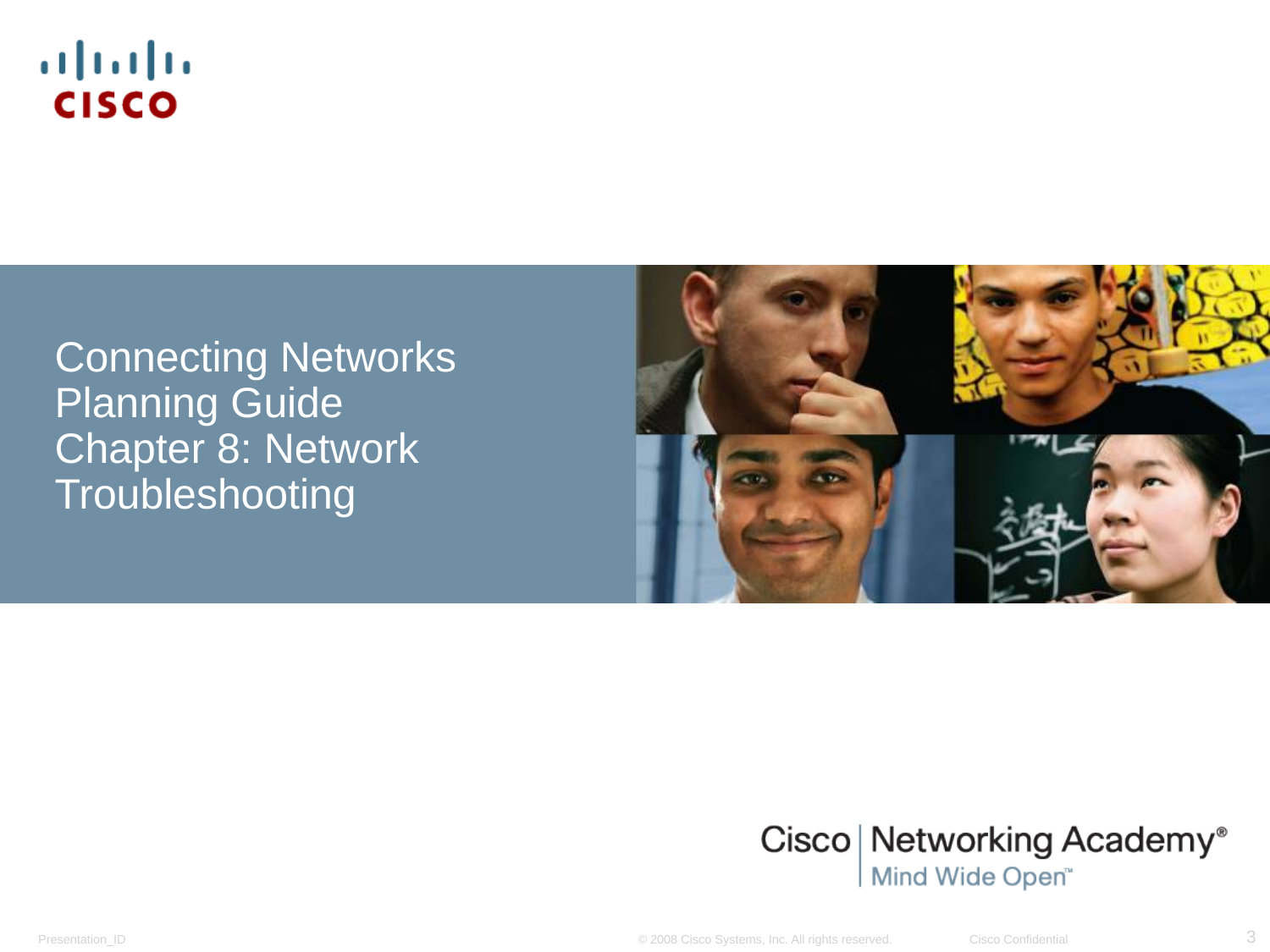

Connecting Networks
Planning Guide
Chapter 8: Network Troubleshooting